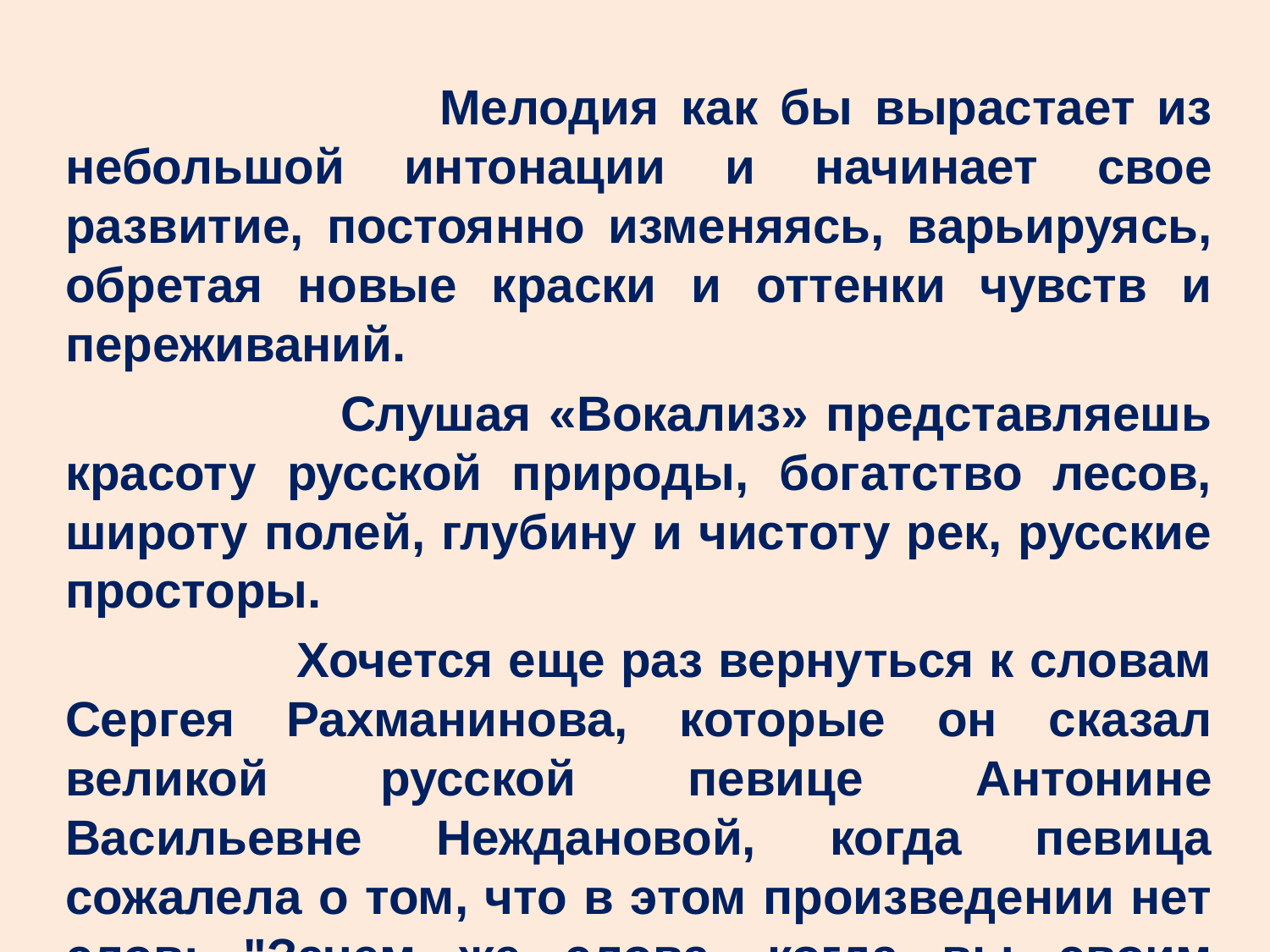

Мелодия как бы вырастает из небольшой интонации и начинает свое развитие, постоянно изменяясь, варьируясь, обретая новые краски и оттенки чувств и переживаний.
                  Слушая «Вокализ» представляешь красоту русской природы, богатство лесов, широту полей, глубину и чистоту рек, русские просторы.
                  Хочется еще раз вернуться к словам Сергея Рахманинова, которые он сказал великой русской певице Антонине Васильевне Неждановой, когда певица сожалела о том, что в этом произведении нет слов: "Зачем же слова, когда вы своим голосом и исполнением сможете выразить все лучше и значительно больше, чем кто-нибудь словами".
                  И оно так…